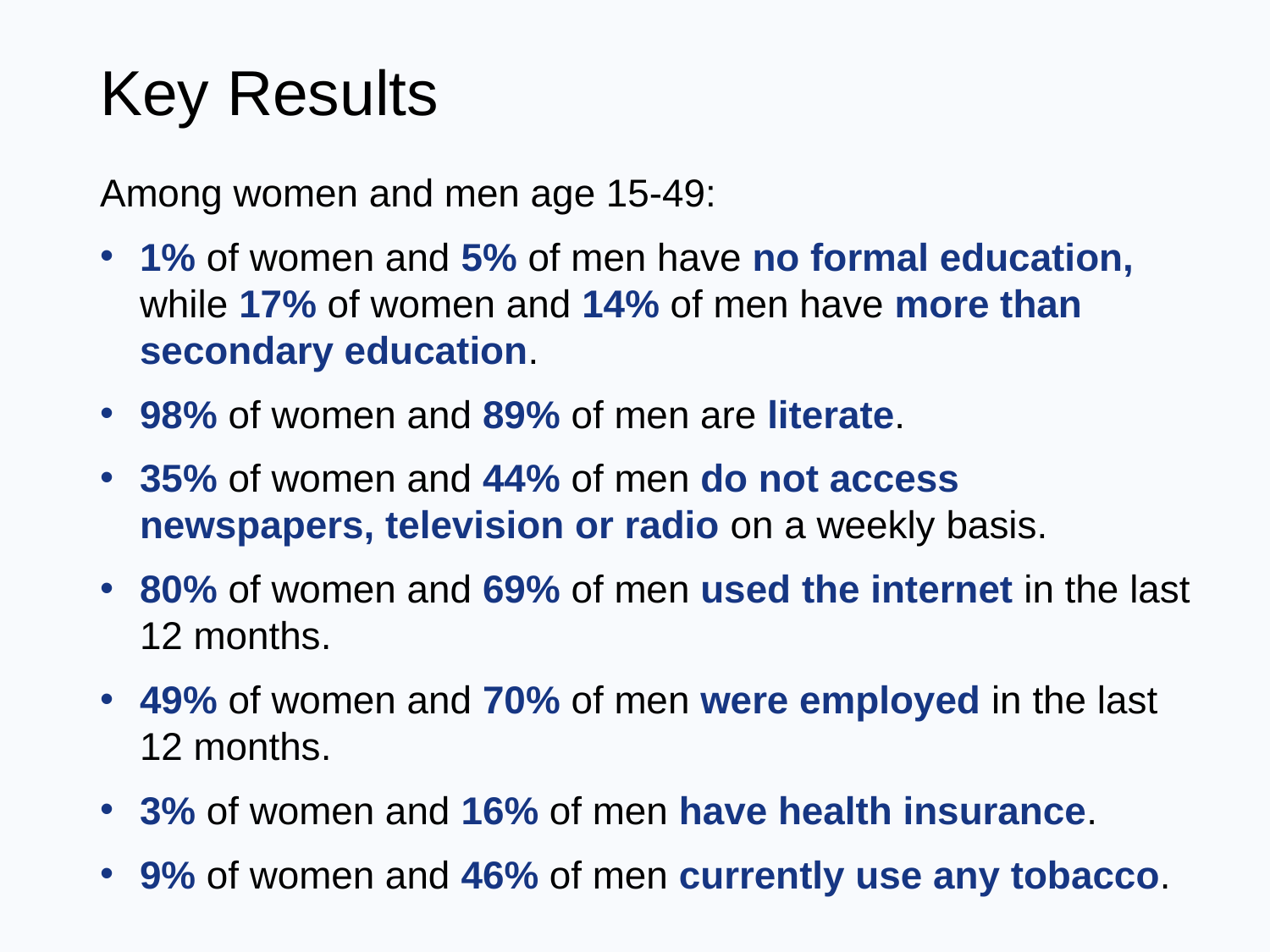

# Key Results
Among women and men age 15-49:
1% of women and 5% of men have no formal education, while 17% of women and 14% of men have more than secondary education.
98% of women and 89% of men are literate.
35% of women and 44% of men do not access newspapers, television or radio on a weekly basis.
80% of women and 69% of men used the internet in the last 12 months.
49% of women and 70% of men were employed in the last 12 months.
3% of women and 16% of men have health insurance.
9% of women and 46% of men currently use any tobacco.